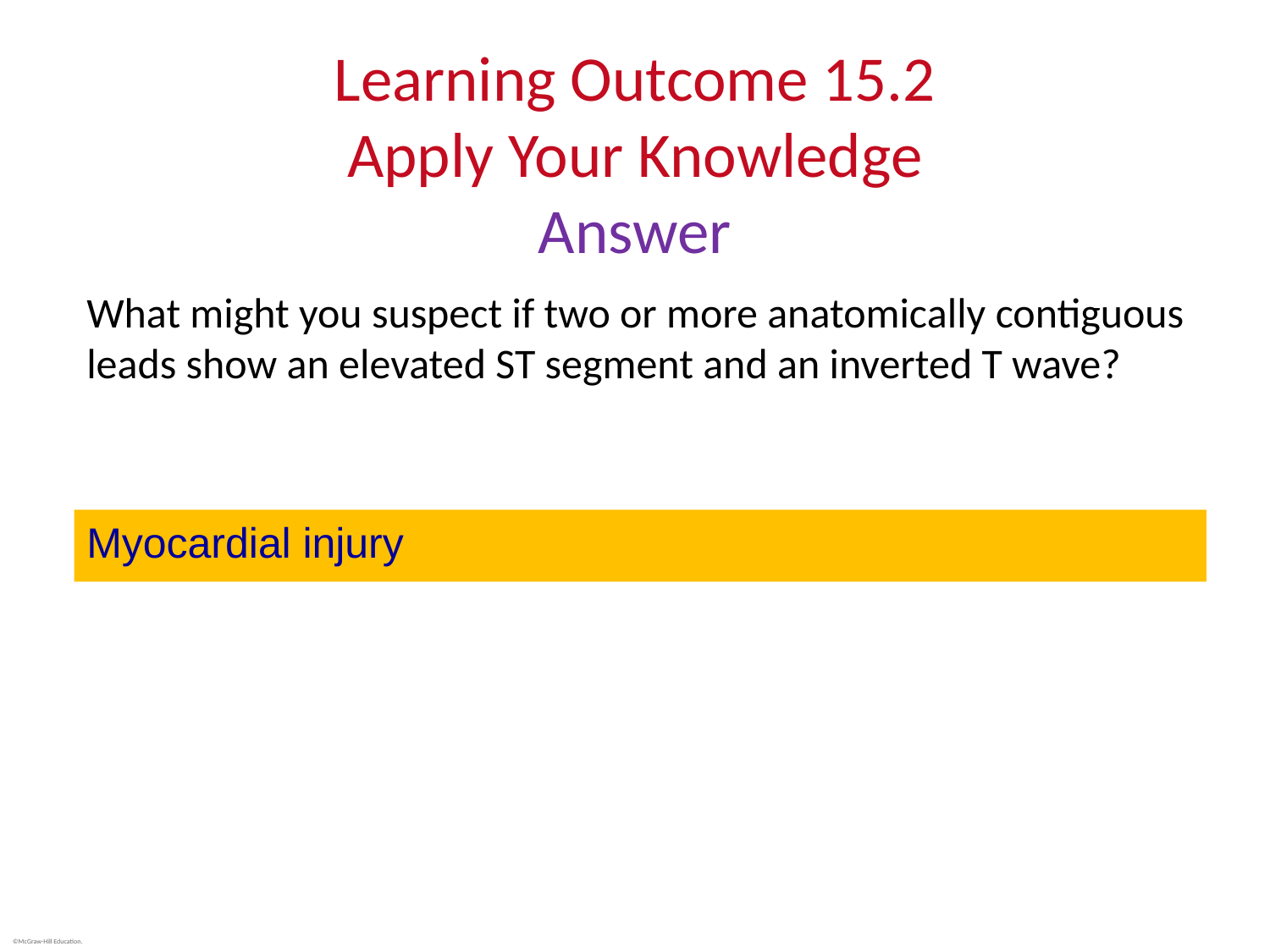

# Learning Outcome 15.2 Apply Your Knowledge Answer
What might you suspect if two or more anatomically contiguous leads show an elevated ST segment and an inverted T wave?
Myocardial injury